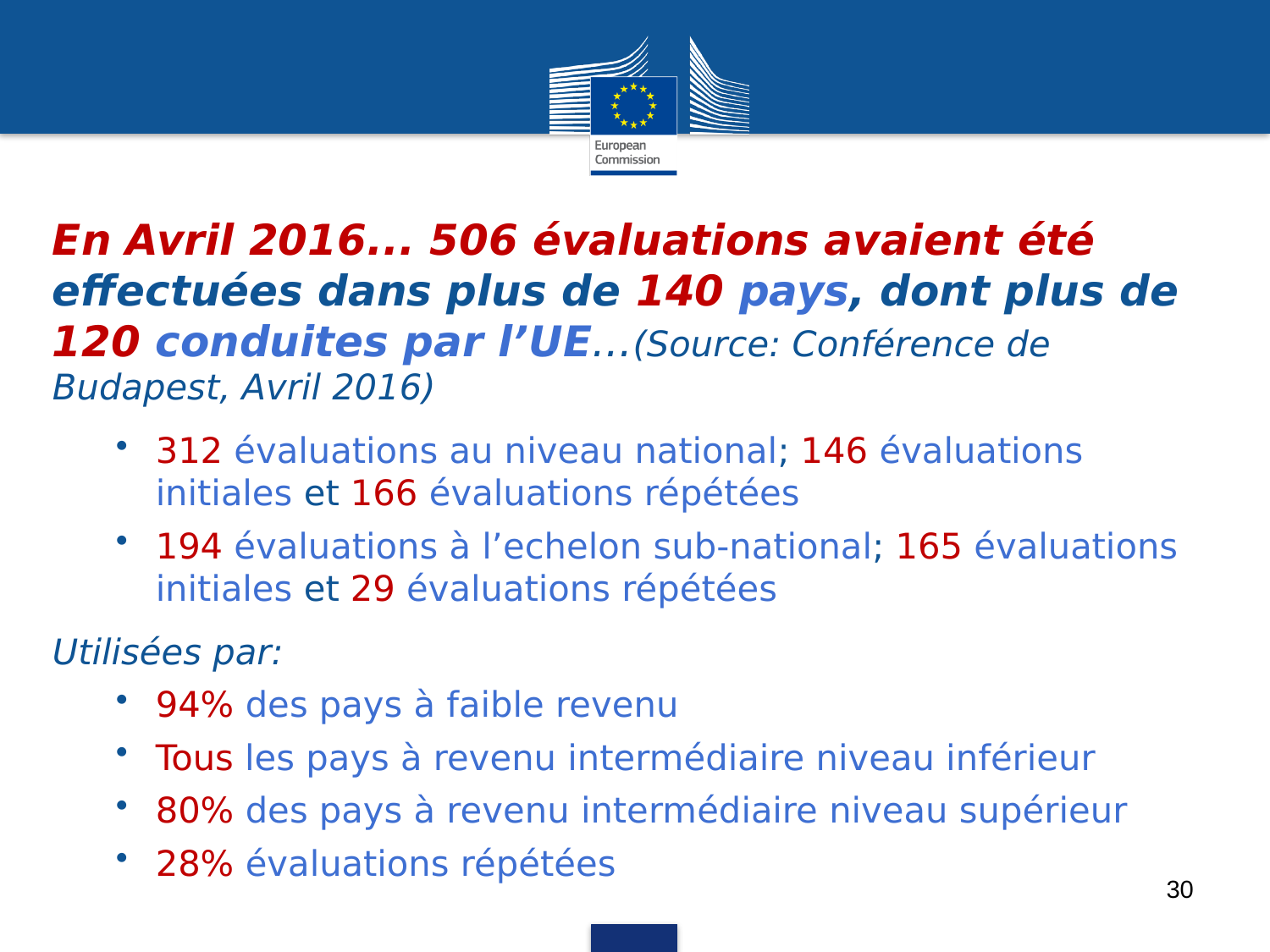

En Avril 2016... 506 évaluations avaient été effectuées dans plus de 140 pays, dont plus de 120 conduites par l’UE...(Source: Conférence de Budapest, Avril 2016)
312 évaluations au niveau national; 146 évaluations initiales et 166 évaluations répétées
194 évaluations à l’echelon sub-national; 165 évaluations initiales et 29 évaluations répétées
Utilisées par:
94% des pays à faible revenu
Tous les pays à revenu intermédiaire niveau inférieur
80% des pays à revenu intermédiaire niveau supérieur
28% évaluations répétées

30